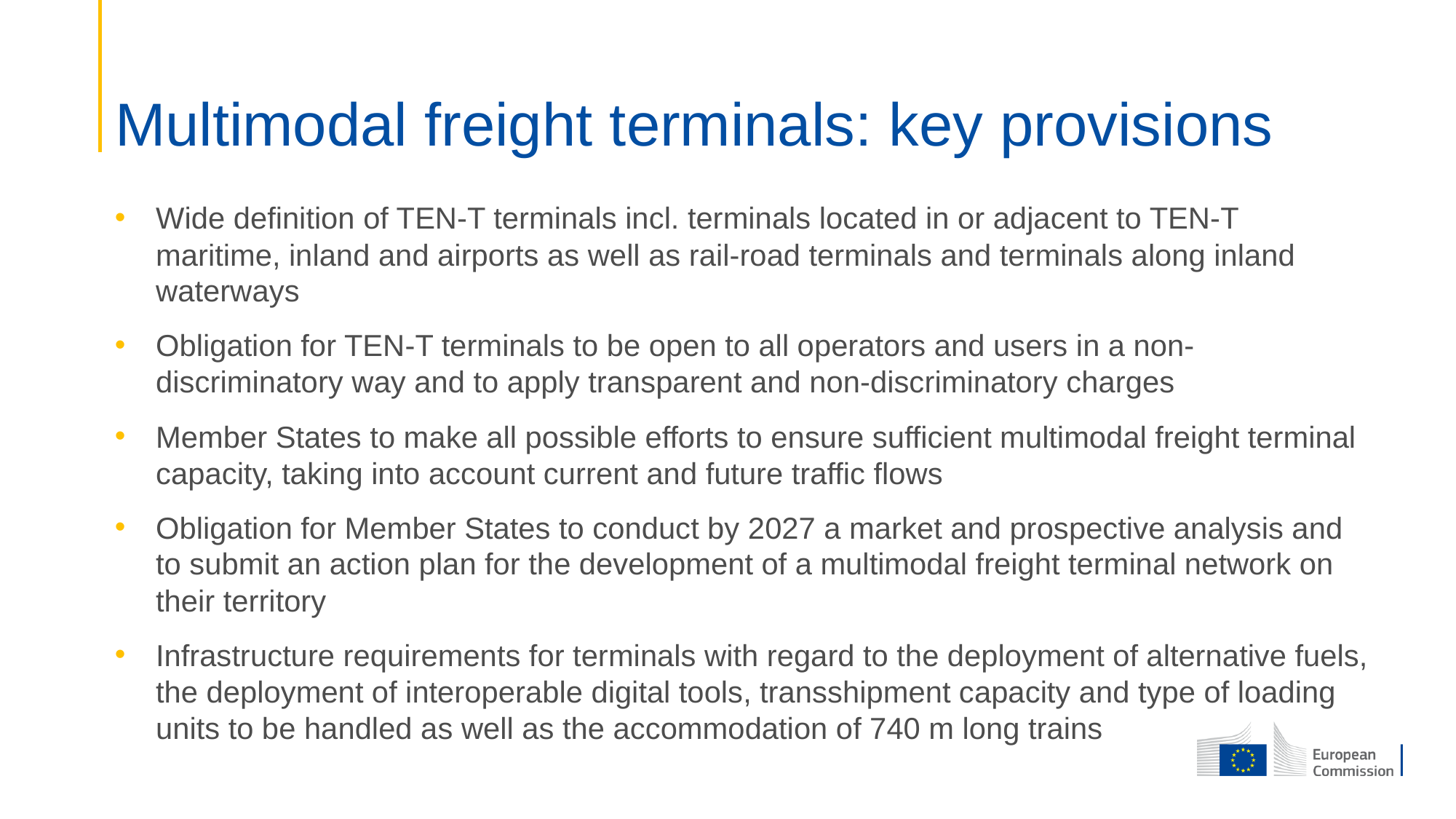

# Multimodal freight terminals: key provisions

Wide definition of TEN-T terminals incl. terminals located in or adjacent to TEN-T maritime, inland and airports as well as rail-road terminals and terminals along inland waterways
Obligation for TEN-T terminals to be open to all operators and users in a non-discriminatory way and to apply transparent and non-discriminatory charges
Member States to make all possible efforts to ensure sufficient multimodal freight terminal capacity, taking into account current and future traffic flows
Obligation for Member States to conduct by 2027 a market and prospective analysis and to submit an action plan for the development of a multimodal freight terminal network on their territory
Infrastructure requirements for terminals with regard to the deployment of alternative fuels, the deployment of interoperable digital tools, transshipment capacity and type of loading units to be handled as well as the accommodation of 740 m long trains